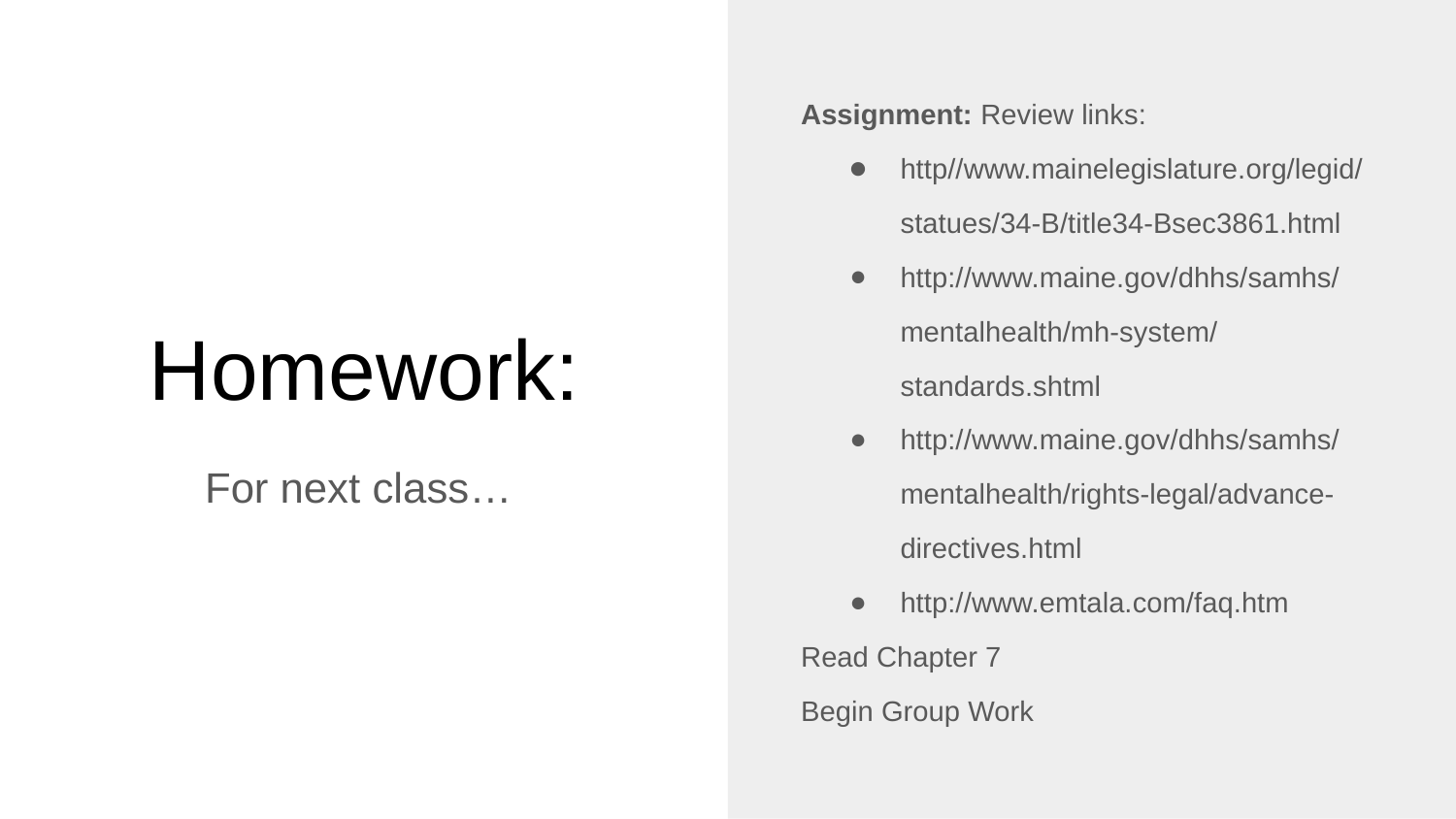

Assignment: Review links:
​​​​​​​http//www.mainelegislature.org/legid/statues/34-B/title34-Bsec3861.html
http://www.maine.gov/dhhs/samhs/mentalhealth/mh-system/standards.shtml
http://www.maine.gov/dhhs/samhs/mentalhealth/rights-legal/advance-directives.html
http://www.emtala.com/faq.htm
Read Chapter 7
Begin Group Work
# Homework:
For next class…